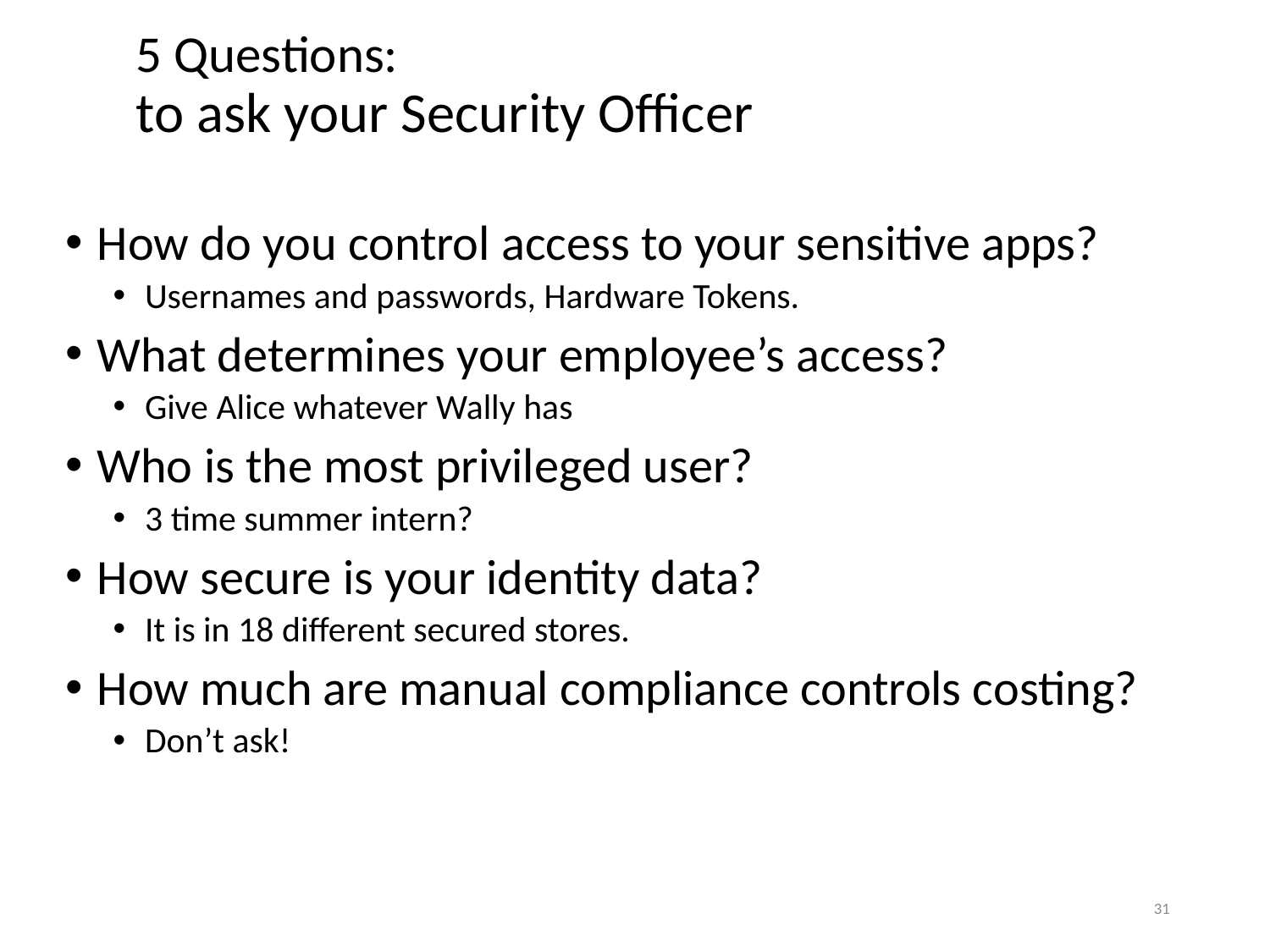

# 5 Questions: to ask your Security Officer
How do you control access to your sensitive apps?
Usernames and passwords, Hardware Tokens.
What determines your employee’s access?
Give Alice whatever Wally has
Who is the most privileged user?
3 time summer intern?
How secure is your identity data?
It is in 18 different secured stores.
How much are manual compliance controls costing?
Don’t ask!
31